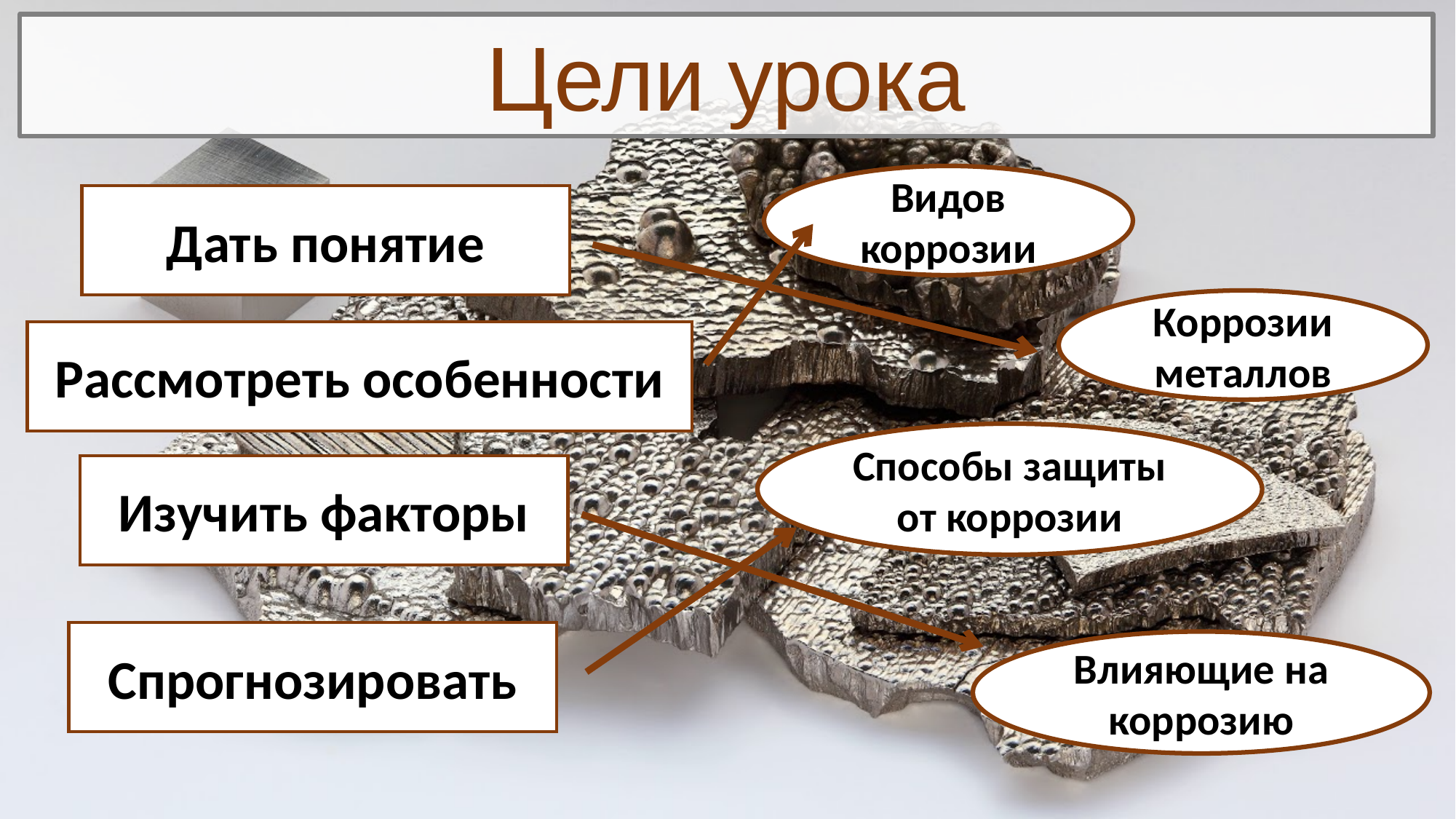

# Цели урока

Видов коррозии
Дать понятие
Коррозии металлов
Рассмотреть особенности
Способы защиты от коррозии
Изучить факторы
Спрогнозировать
Влияющие на коррозию